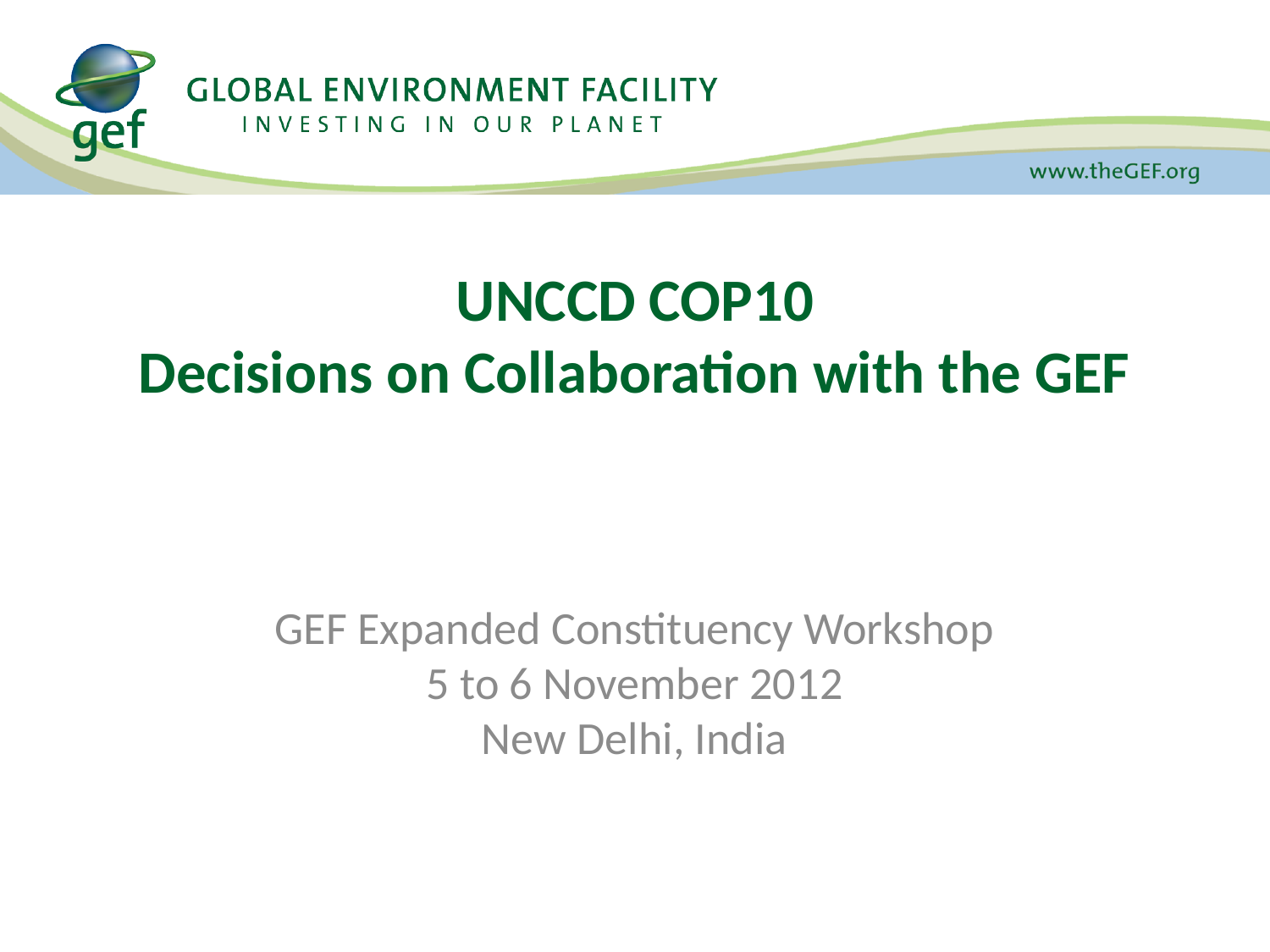

# UNCCD COP10 Decisions on Collaboration with the GEF
GEF Expanded Constituency Workshop
5 to 6 November 2012
New Delhi, India